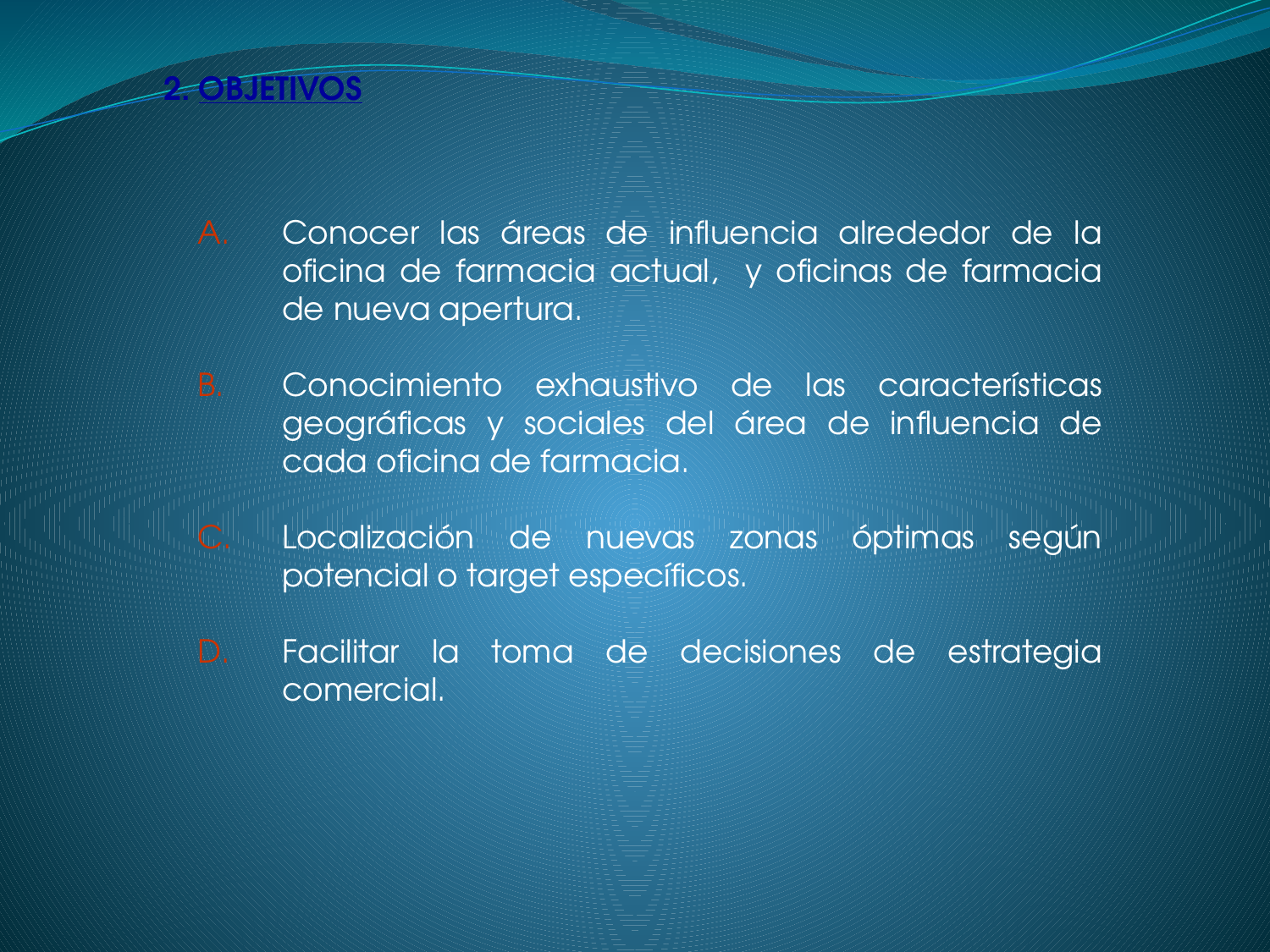

2. OBJETIVOS
Conocer las áreas de influencia alrededor de la oficina de farmacia actual,  y oficinas de farmacia de nueva apertura.

Conocimiento exhaustivo de las características geográficas y sociales del área de influencia de cada oficina de farmacia.

Localización de nuevas zonas óptimas según potencial o target específicos.

Facilitar la toma de decisiones de estrategia comercial.